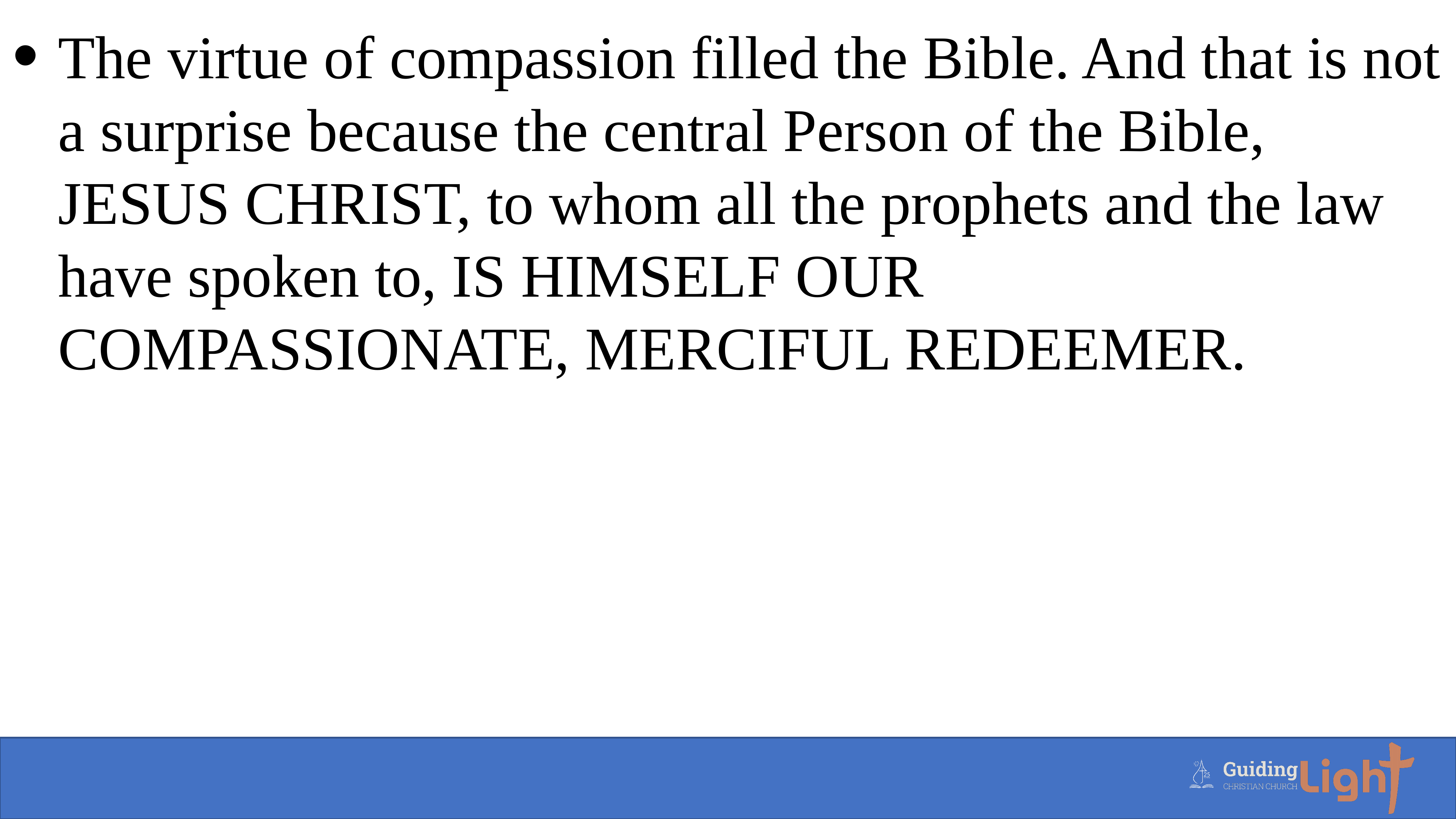

The virtue of compassion filled the Bible. And that is not a surprise because the central Person of the Bible, JESUS CHRIST, to whom all the prophets and the law   have spoken to, IS HIMSELF OUR COMPASSIONATE, MERCIFUL REDEEMER.